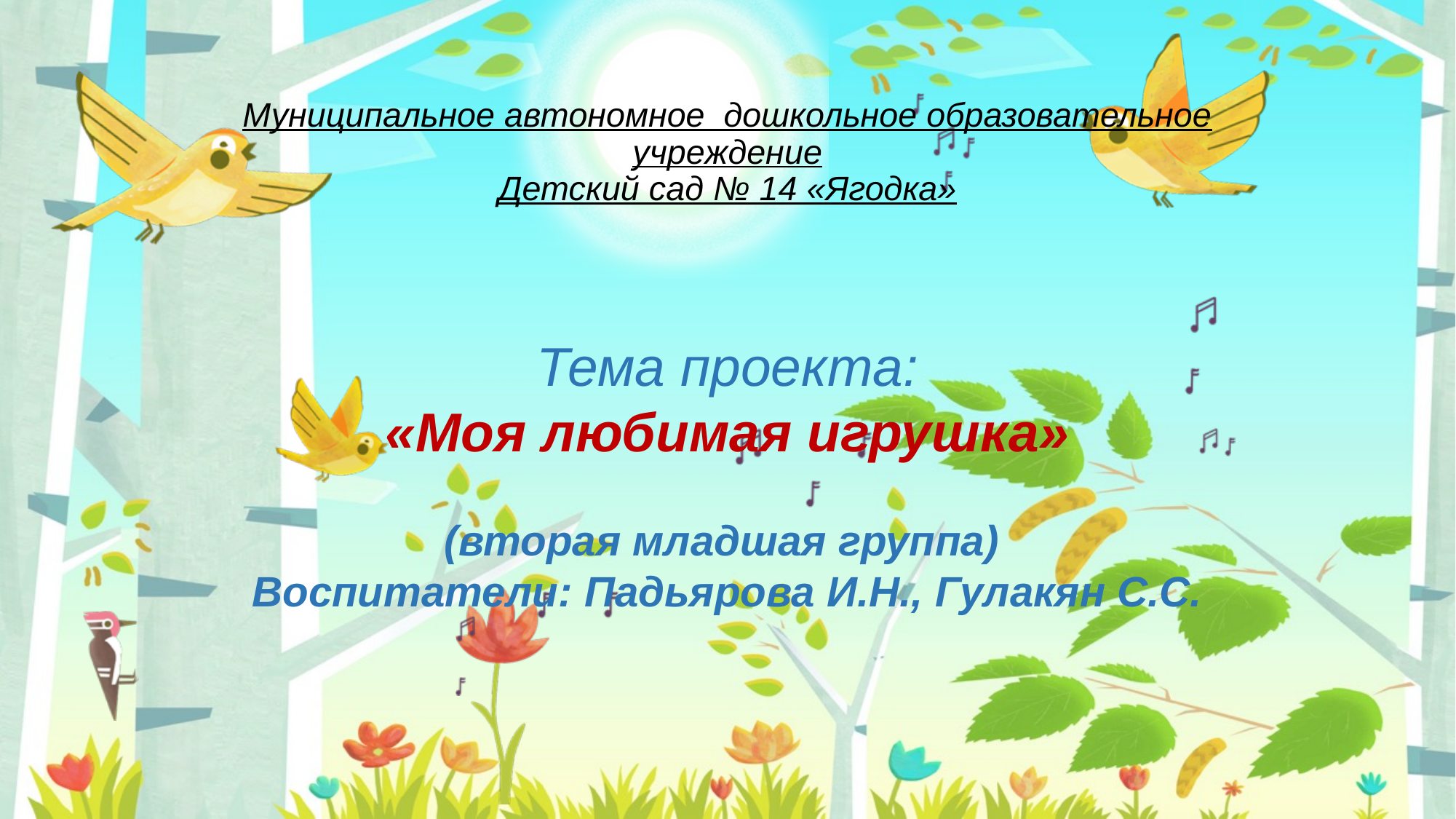

# Муниципальное автономное  дошкольное образовательное учреждение Детский сад № 14 «Ягодка»
Тема проекта:
«Моя любимая игрушка»

(вторая младшая группа)
Воспитатели: Падьярова И.Н., Гулакян С.С.